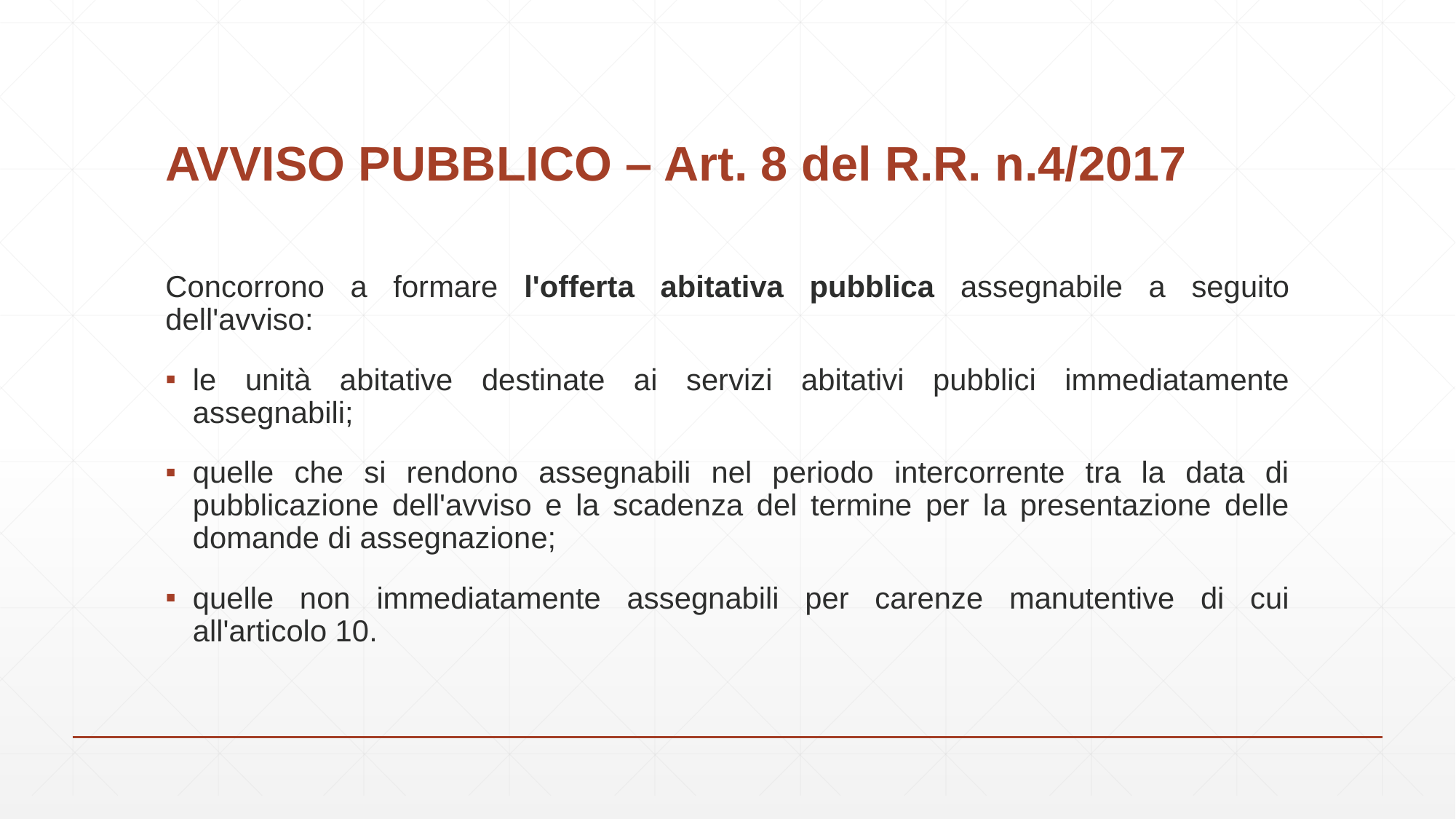

# AVVISO PUBBLICO – Art. 8 del R.R. n.4/2017

Concorrono a formare l'offerta abitativa pubblica assegnabile a seguito dell'avviso:
le unità abitative destinate ai servizi abitativi pubblici immediatamente assegnabili;
quelle che si rendono assegnabili nel periodo intercorrente tra la data di pubblicazione dell'avviso e la scadenza del termine per la presentazione delle domande di assegnazione;
quelle non immediatamente assegnabili per carenze manutentive di cui all'articolo 10.